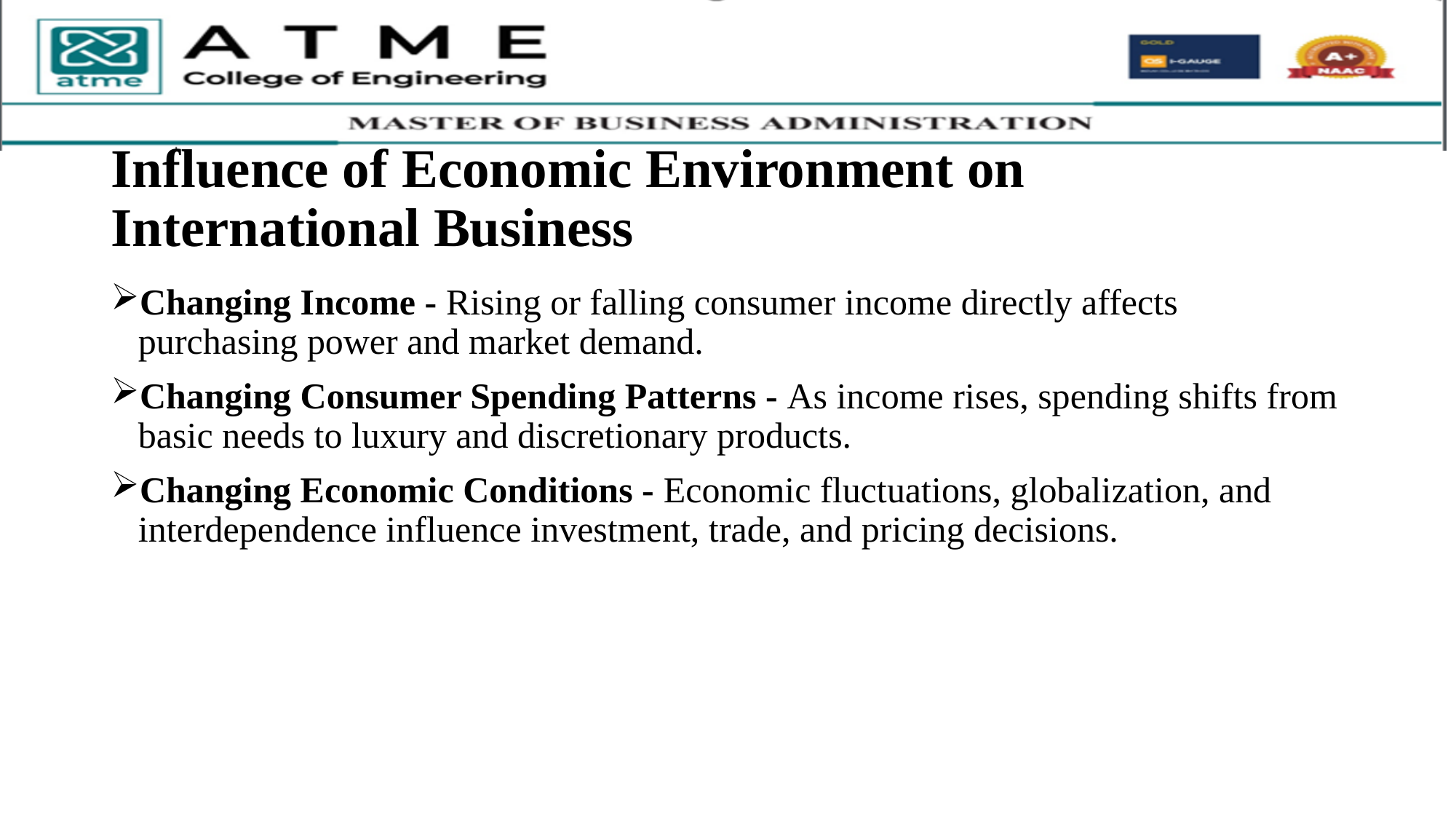

# Influence of Economic Environment on International Business
Changing Income - Rising or falling consumer income directly affects purchasing power and market demand.
Changing Consumer Spending Patterns - As income rises, spending shifts from basic needs to luxury and discretionary products.
Changing Economic Conditions - Economic fluctuations, globalization, and interdependence influence investment, trade, and pricing decisions.